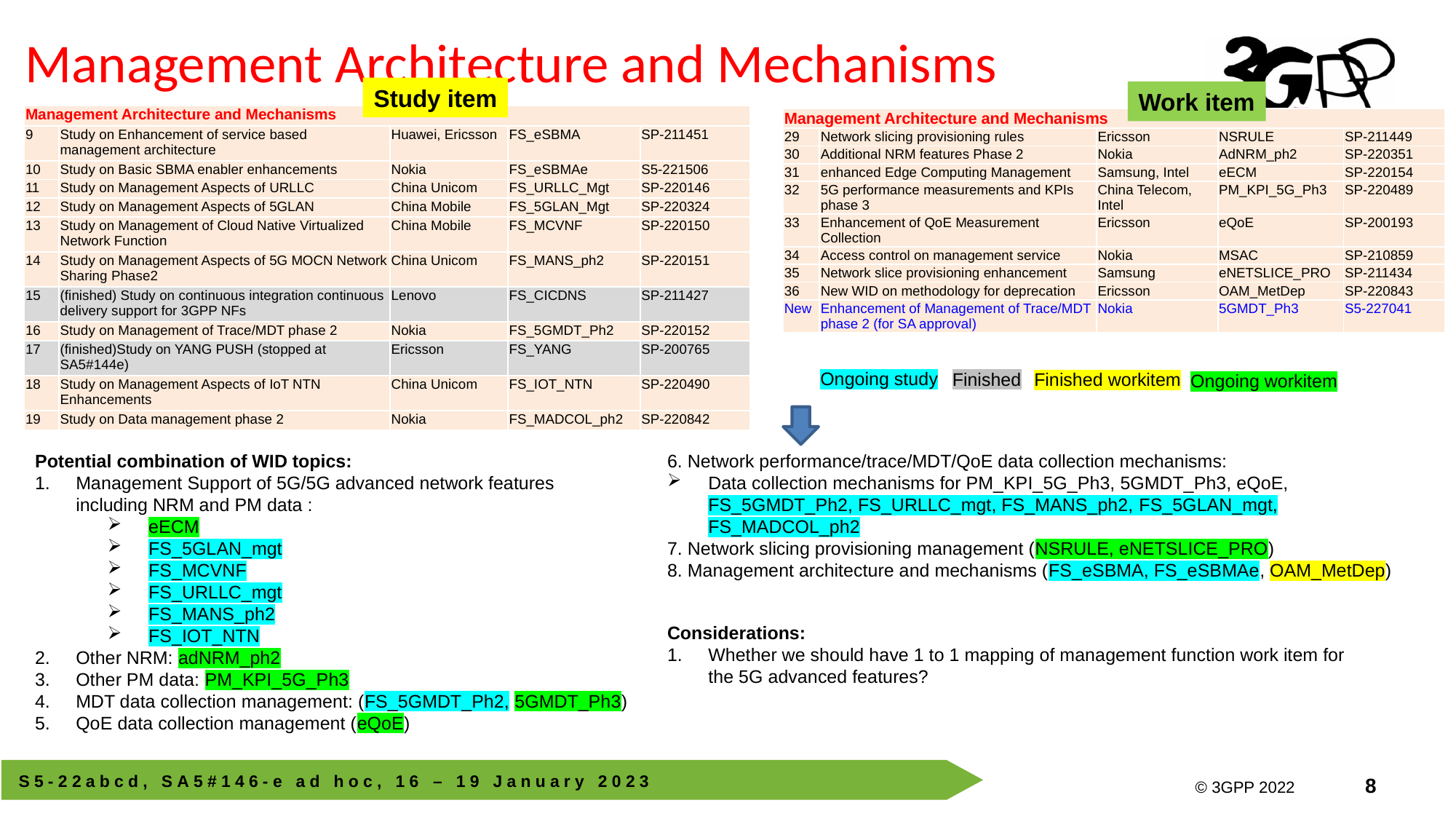

Management Architecture and Mechanisms
Study item
Work item
| Management Architecture and Mechanisms |  |  |  |  |
| --- | --- | --- | --- | --- |
| 9 | Study on Enhancement of service based management architecture | Huawei, Ericsson | FS\_eSBMA | SP-211451 |
| 10 | Study on Basic SBMA enabler enhancements | Nokia | FS\_eSBMAe | S5-221506 |
| 11 | Study on Management Aspects of URLLC | China Unicom | FS\_URLLC\_Mgt | SP-220146 |
| 12 | Study on Management Aspects of 5GLAN | China Mobile | FS\_5GLAN\_Mgt | SP-220324 |
| 13 | Study on Management of Cloud Native Virtualized Network Function | China Mobile | FS\_MCVNF | SP-220150 |
| 14 | Study on Management Aspects of 5G MOCN Network Sharing Phase2 | China Unicom | FS\_MANS\_ph2 | SP-220151 |
| 15 | (finished) Study on continuous integration continuous delivery support for 3GPP NFs | Lenovo | FS\_CICDNS | SP-211427 |
| 16 | Study on Management of Trace/MDT phase 2 | Nokia | FS\_5GMDT\_Ph2 | SP-220152 |
| 17 | (finished)Study on YANG PUSH (stopped at SA5#144e) | Ericsson | FS\_YANG | SP-200765 |
| 18 | Study on Management Aspects of IoT NTN Enhancements | China Unicom | FS\_IOT\_NTN | SP-220490 |
| 19 | Study on Data management phase 2 | Nokia | FS\_MADCOL\_ph2 | SP-220842 |
| Management Architecture and Mechanisms |  |  |  |  |
| --- | --- | --- | --- | --- |
| 29 | Network slicing provisioning rules | Ericsson | NSRULE | SP-211449 |
| 30 | Additional NRM features Phase 2 | Nokia | AdNRM\_ph2 | SP-220351 |
| 31 | enhanced Edge Computing Management | Samsung, Intel | eECM | SP-220154 |
| 32 | 5G performance measurements and KPIs phase 3 | China Telecom, Intel | PM\_KPI\_5G\_Ph3 | SP-220489 |
| 33 | Enhancement of QoE Measurement Collection | Ericsson | eQoE | SP-200193 |
| 34 | Access control on management service | Nokia | MSAC | SP-210859 |
| 35 | Network slice provisioning enhancement | Samsung | eNETSLICE\_PRO | SP-211434 |
| 36 | New WID on methodology for deprecation | Ericsson | OAM\_MetDep | SP-220843 |
| New | Enhancement of Management of Trace/MDT phase 2 (for SA approval) | Nokia | 5GMDT\_Ph3 | S5‑227041 |
Ongoing study
Finished
Finished workitem
Ongoing workitem

Potential combination of WID topics:
Management Support of 5G/5G advanced network features including NRM and PM data :
eECM
FS_5GLAN_mgt
FS_MCVNF
FS_URLLC_mgt
FS_MANS_ph2
FS_IOT_NTN
Other NRM: adNRM_ph2
Other PM data: PM_KPI_5G_Ph3
MDT data collection management: (FS_5GMDT_Ph2, 5GMDT_Ph3)
QoE data collection management (eQoE)
6. Network performance/trace/MDT/QoE data collection mechanisms:
Data collection mechanisms for PM_KPI_5G_Ph3, 5GMDT_Ph3, eQoE, FS_5GMDT_Ph2, FS_URLLC_mgt, FS_MANS_ph2, FS_5GLAN_mgt, FS_MADCOL_ph2
7. Network slicing provisioning management (NSRULE, eNETSLICE_PRO)
8. Management architecture and mechanisms (FS_eSBMA, FS_eSBMAe, OAM_MetDep)
Considerations:
Whether we should have 1 to 1 mapping of management function work item for the 5G advanced features?